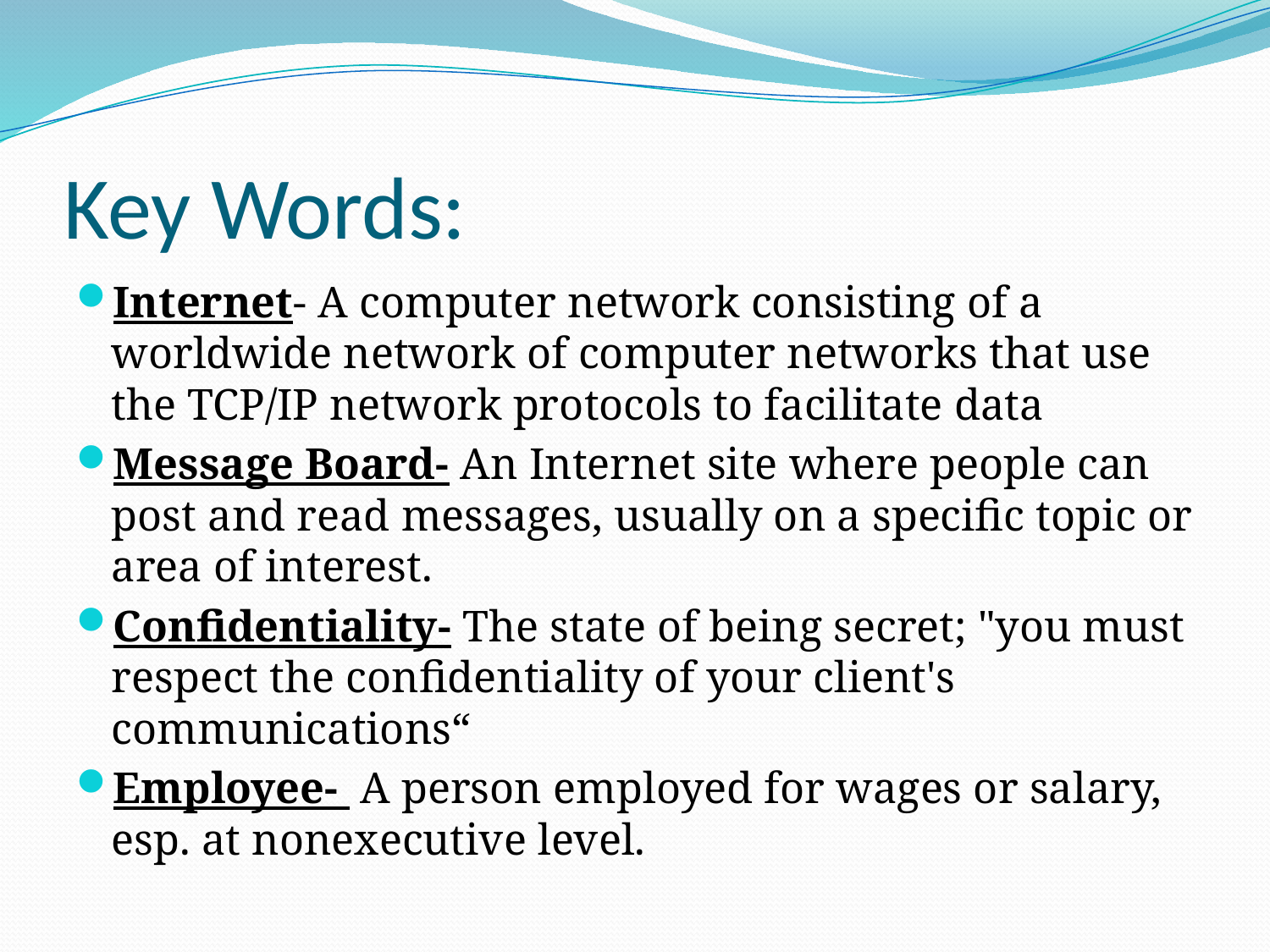

# Key Words:
Internet- A computer network consisting of a worldwide network of computer networks that use the TCP/IP network protocols to facilitate data
Message Board- An Internet site where people can post and read messages, usually on a specific topic or area of interest.
Confidentiality- The state of being secret; "you must respect the confidentiality of your client's communications“
Employee-  A person employed for wages or salary, esp. at nonexecutive level.